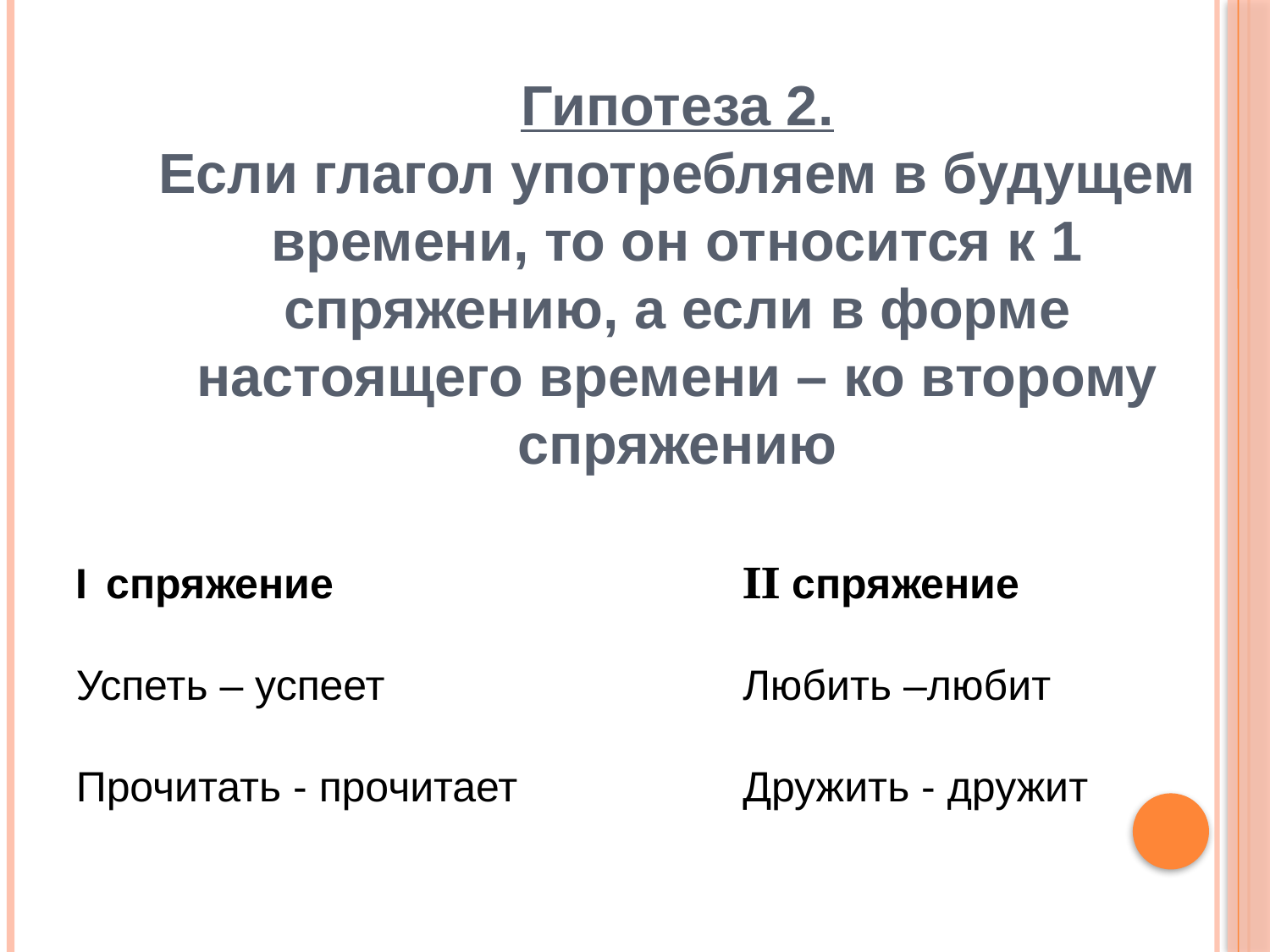

Гипотеза 2.
Если глагол употребляем в будущем времени, то он относится к 1 спряжению, а если в форме настоящего времени – ко второму спряжению
I спряжение

Успеть – успеет

Прочитать - прочитает
II спряжение

Любить –любит

Дружить - дружит